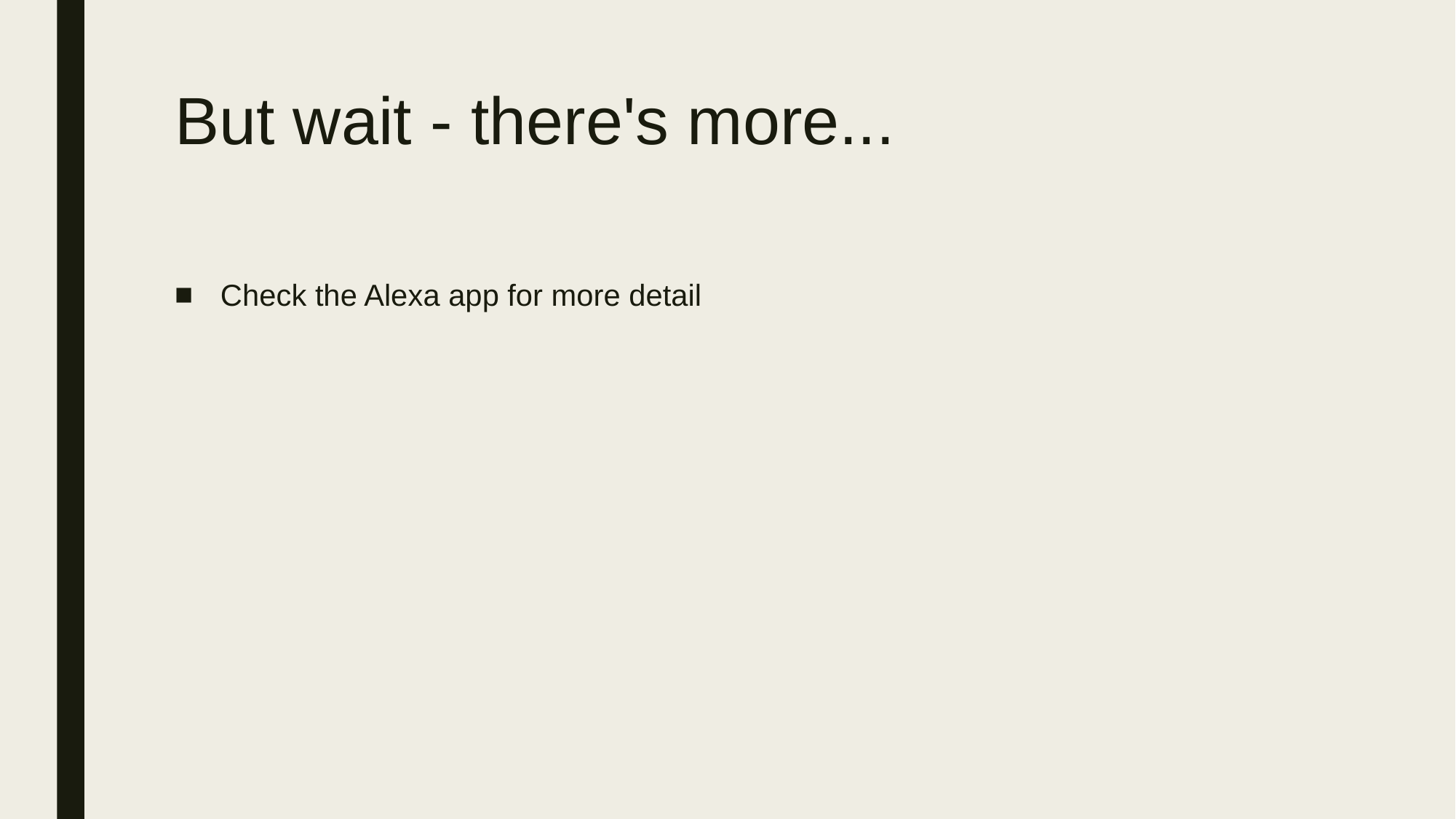

# But wait - there's more...
Check the Alexa app for more detail